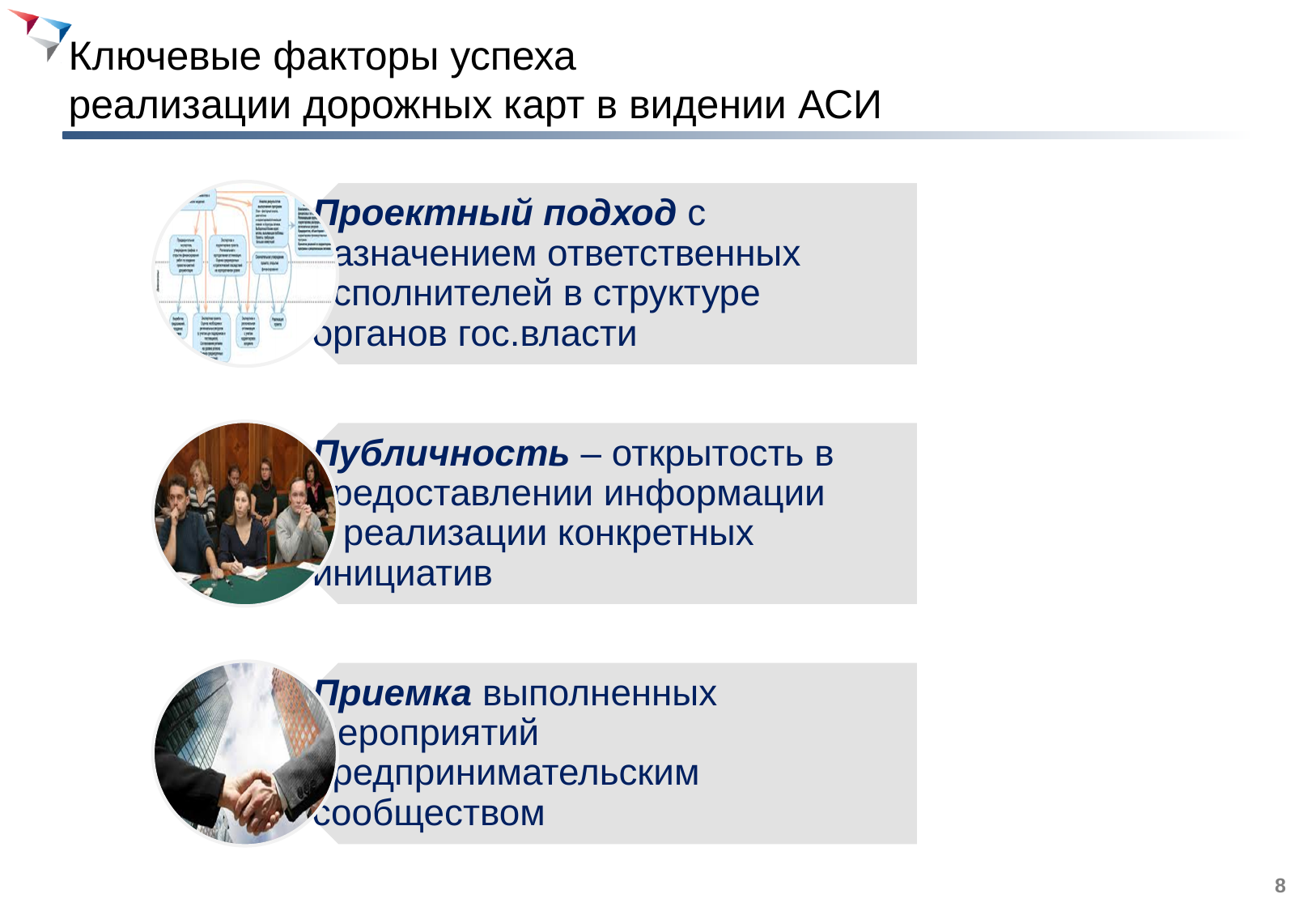

Ключевые факторы успеха
реализации дорожных карт в видении АСИ
Проектный подход с назначением ответственных исполнителей в структуре органов гос.власти
Публичность – открытость в предоставлении информации о реализации конкретных инициатив
Приемка выполненных мероприятий предпринимательским сообществом
8